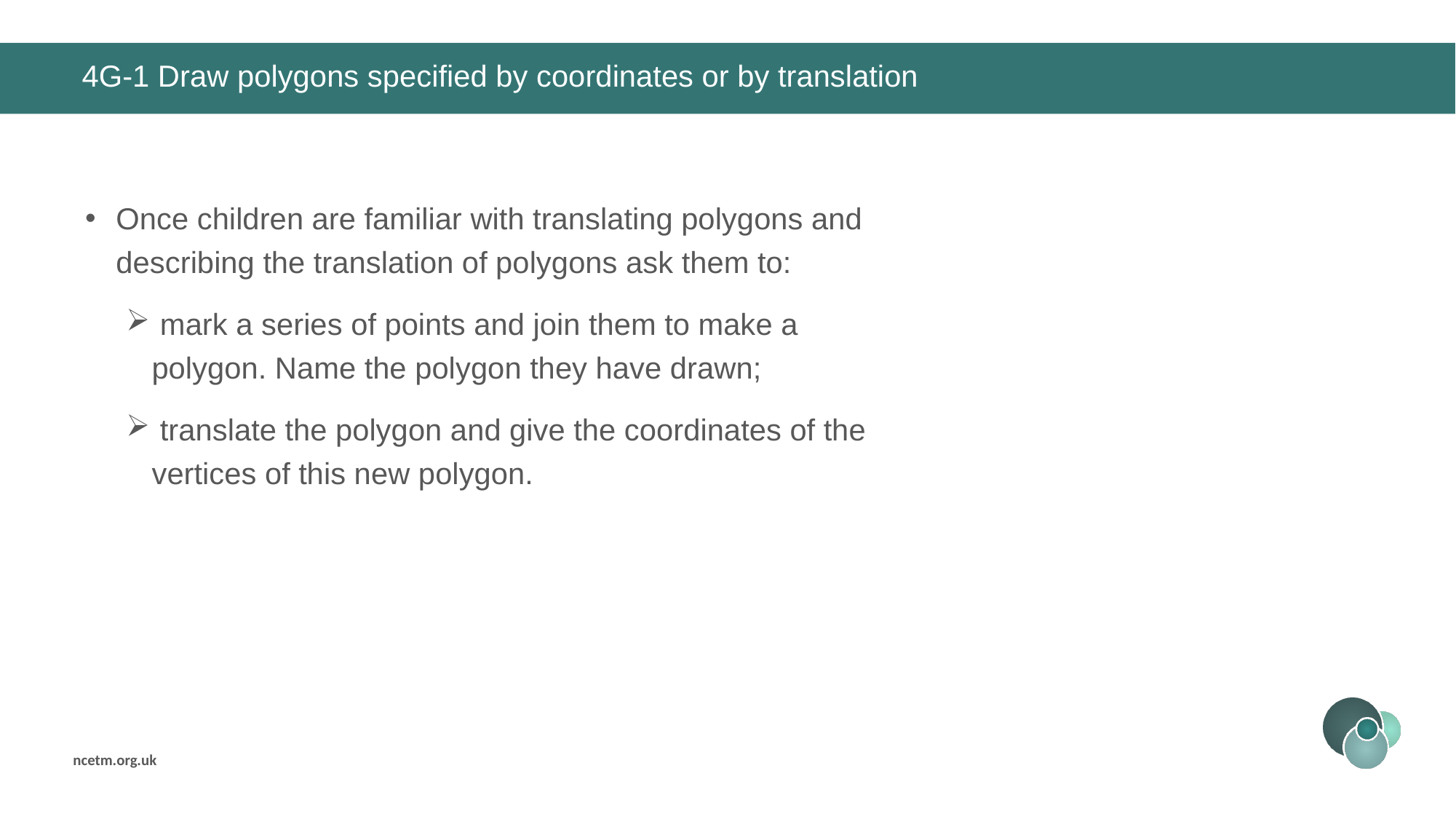

# 4G-1 Draw polygons specified by coordinates or by translation
Once children are familiar with translating polygons and describing the translation of polygons ask them to:
 mark a series of points and join them to make a polygon. Name the polygon they have drawn;
 translate the polygon and give the coordinates of the vertices of this new polygon.